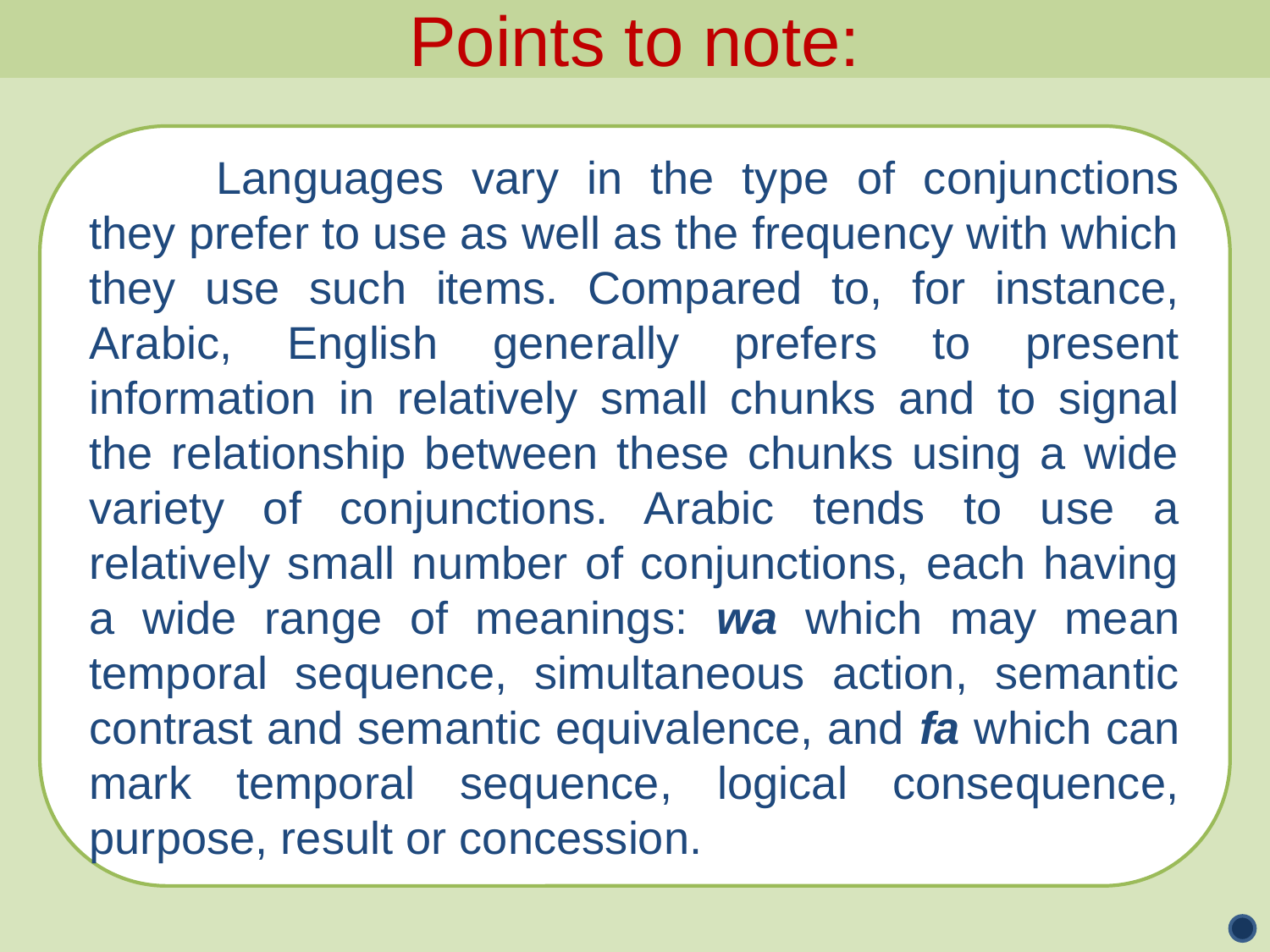

Points to note:
	Languages vary in the type of conjunctions they prefer to use as well as the frequency with which they use such items. Compared to, for instance, Arabic, English generally prefers to present information in relatively small chunks and to signal the relationship between these chunks using a wide variety of conjunctions. Arabic tends to use a relatively small number of conjunctions, each having a wide range of meanings: wa which may mean temporal sequence, simultaneous action, semantic contrast and semantic equivalence, and fa which can mark temporal sequence, logical consequence, purpose, result or concession.